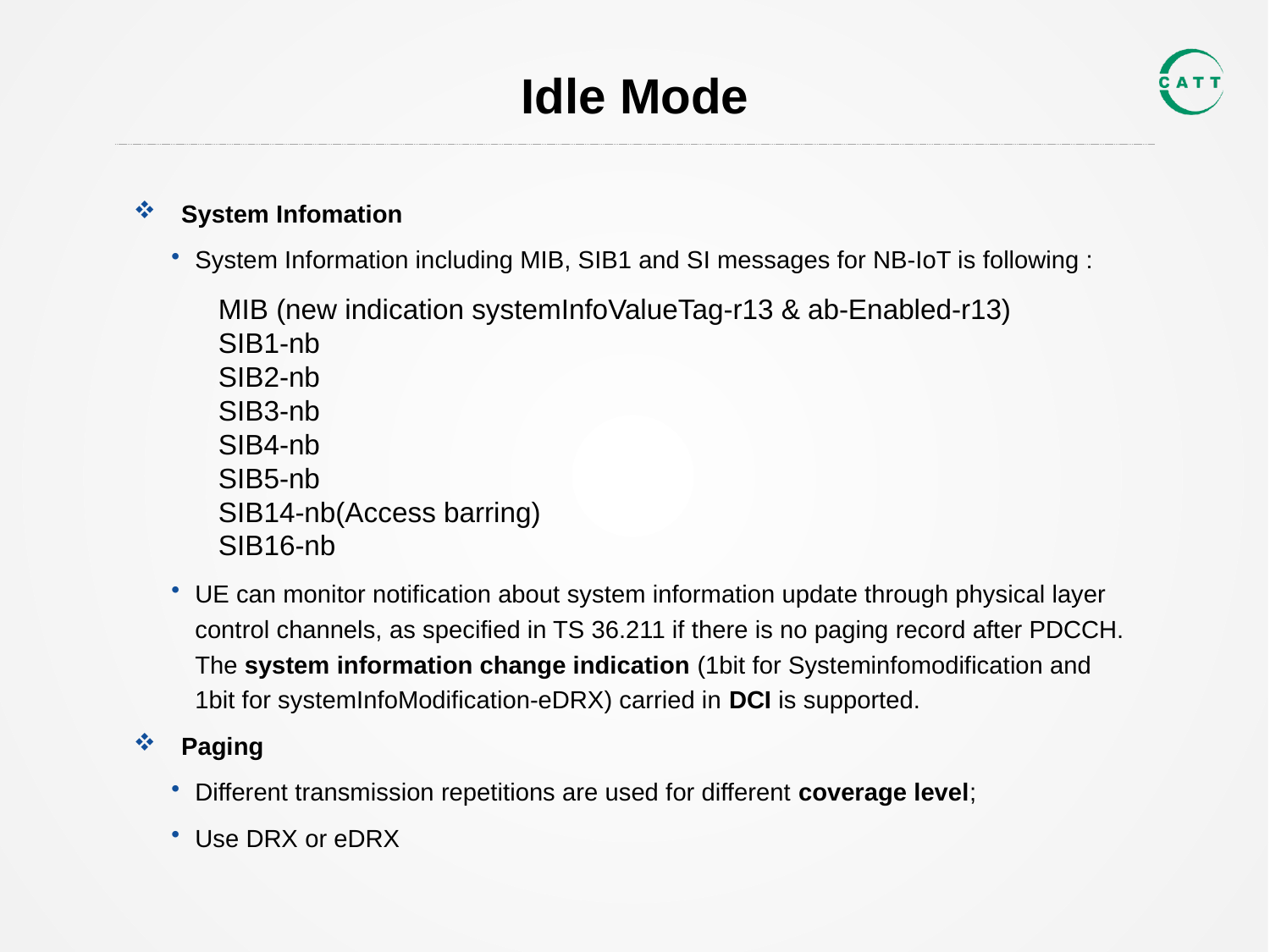

# Idle Mode
System Infomation
System Information including MIB, SIB1 and SI messages for NB-IoT is following :
MIB (new indication systemInfoValueTag-r13 & ab-Enabled-r13)
SIB1-nb
SIB2-nb
SIB3-nb
SIB4-nb
SIB5-nb
SIB14-nb(Access barring)
SIB16-nb
UE can monitor notification about system information update through physical layer control channels, as specified in TS 36.211 if there is no paging record after PDCCH. The system information change indication (1bit for Systeminfomodification and 1bit for systemInfoModification-eDRX) carried in DCI is supported.
Paging
Different transmission repetitions are used for different coverage level;
Use DRX or eDRX